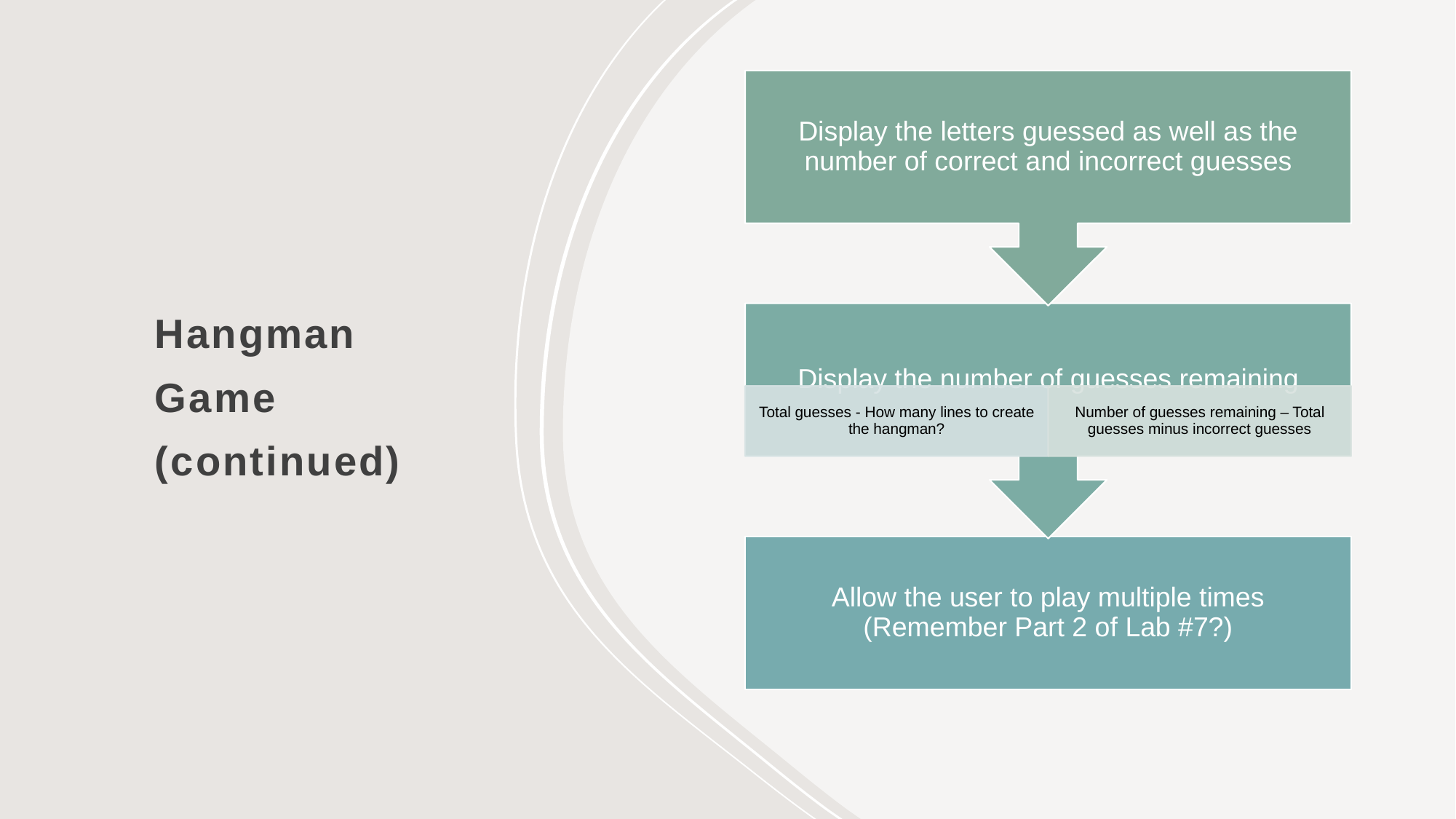

Allow the user to play multiple times (Remember Part 2 of Lab #7?)
Display the number of guesses remaining
Total guesses - How many lines to create the hangman?
Number of guesses remaining – Total guesses minus incorrect guesses
Display the letters guessed as well as the number of correct and incorrect guesses
# Hangman Game (continued)